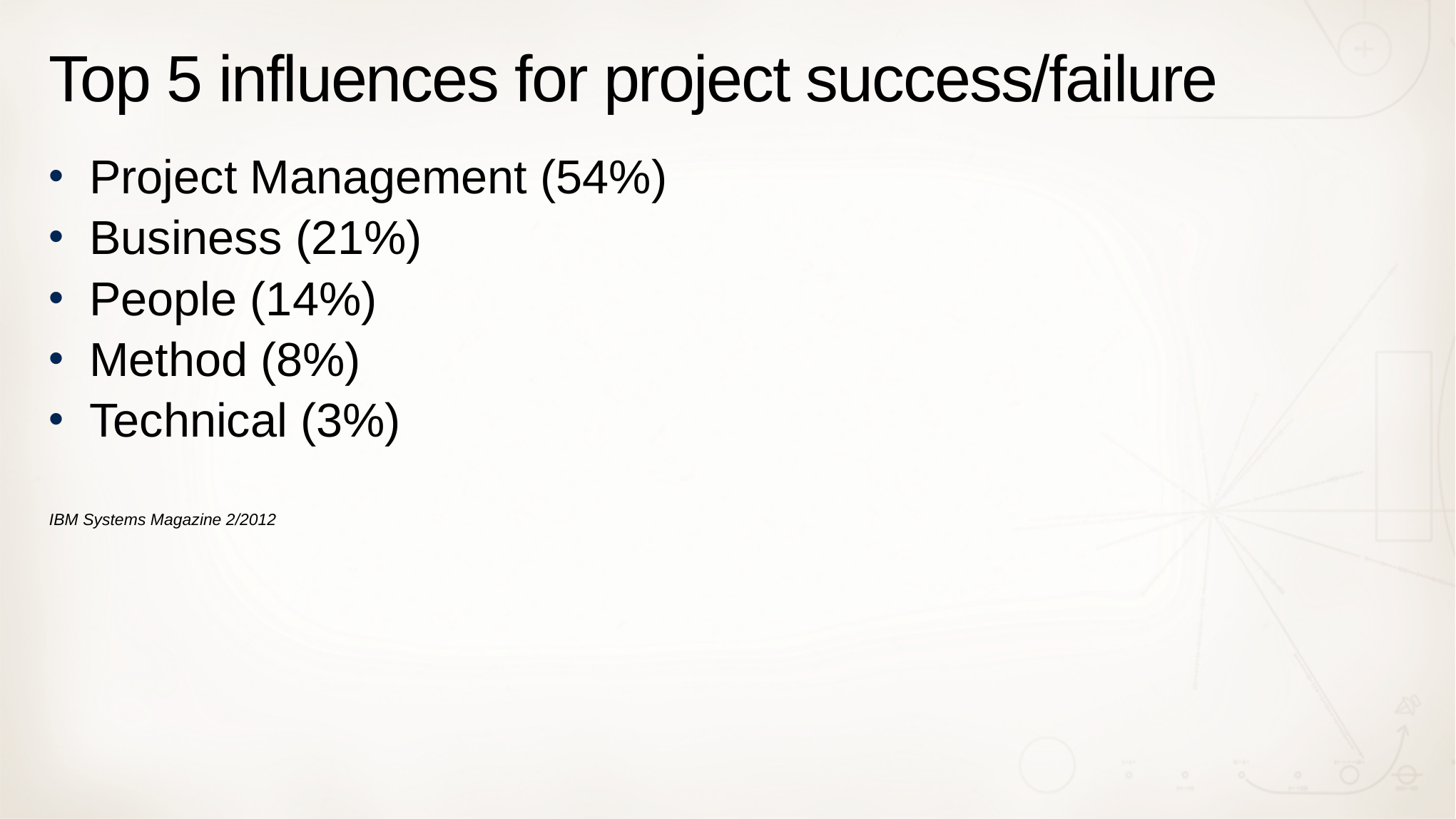

# Top 5 influences for project success/failure
Project Management (54%)
Business (21%)
People (14%)
Method (8%)
Technical (3%)

IBM Systems Magazine 2/2012